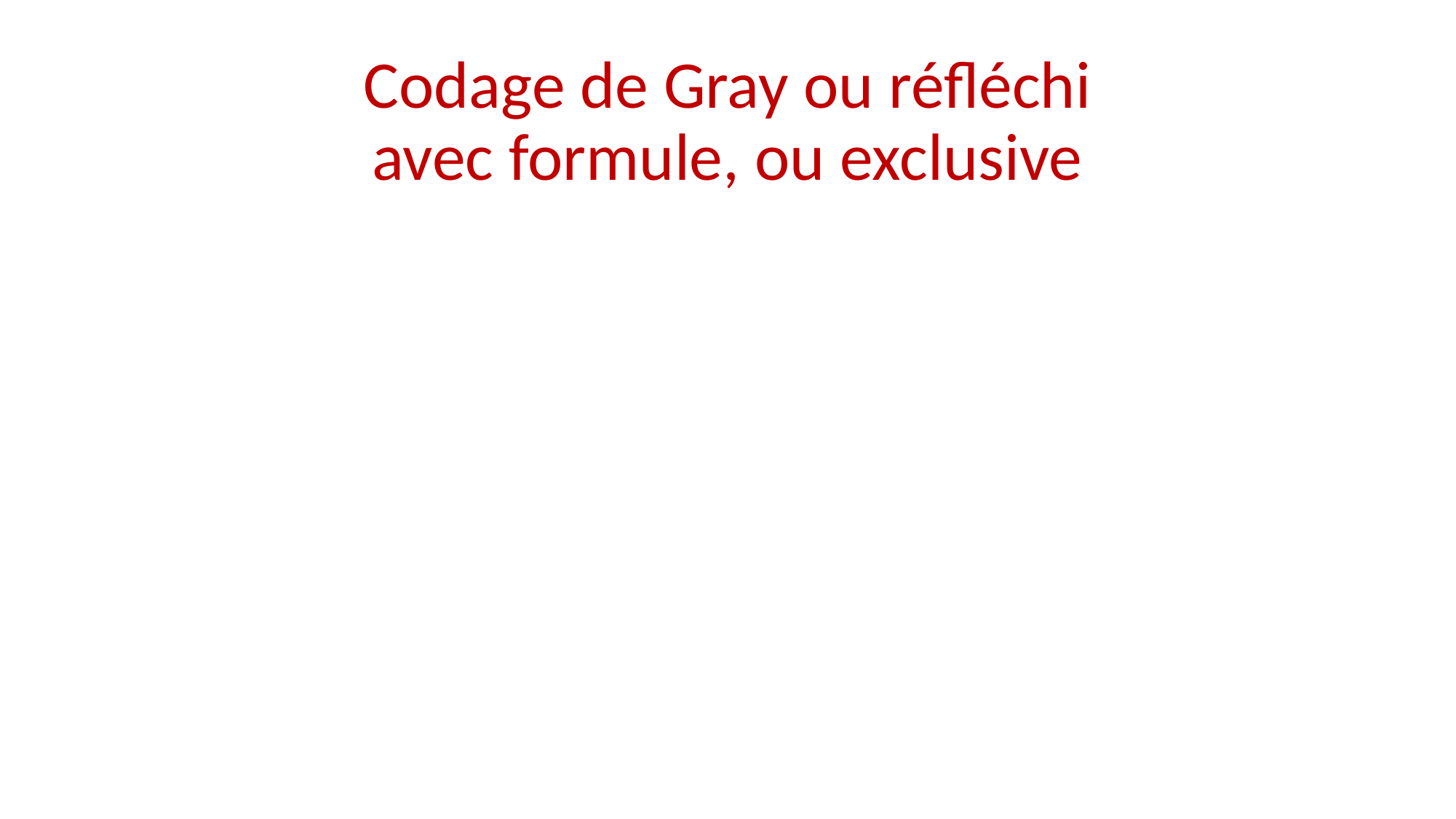

# Codage de Gray ou réfléchi avec formule, ou exclusive